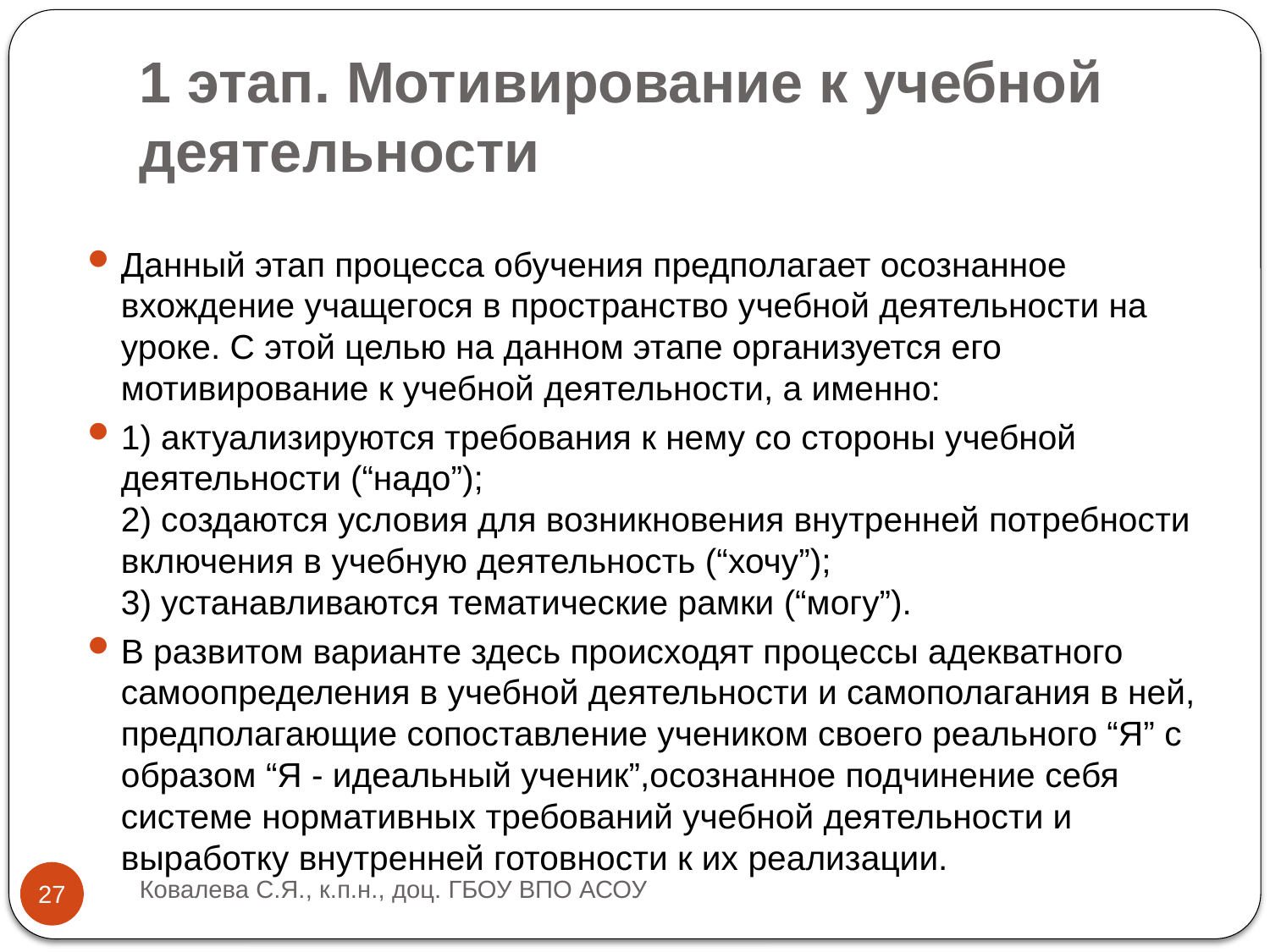

# 1 этап. Мотивирование к учебной деятельности
Данный этап процесса обучения предполагает осознанное вхождение учащегося в пространство учебной деятельности на уроке. С этой целью на данном этапе организуется его мотивирование к учебной деятельности, а именно:
1) актуализируются требования к нему со стороны учебной деятельности (“надо”);
2) создаются условия для возникновения внутренней потребности включения в учебную деятельность (“хочу”);
3) устанавливаются тематические рамки (“могу”).
В развитом варианте здесь происходят процессы адекватного самоопределения в учебной деятельности и самополагания в ней, предполагающие сопоставление учеником своего реального “Я” с образом “Я - идеальный ученик”,осознанное подчинение себя системе нормативных требований учебной деятельности и выработку внутренней готовности к их реализации.

Ковалева С.Я., к.п.н., доц. ГБОУ ВПО АСОУ
27